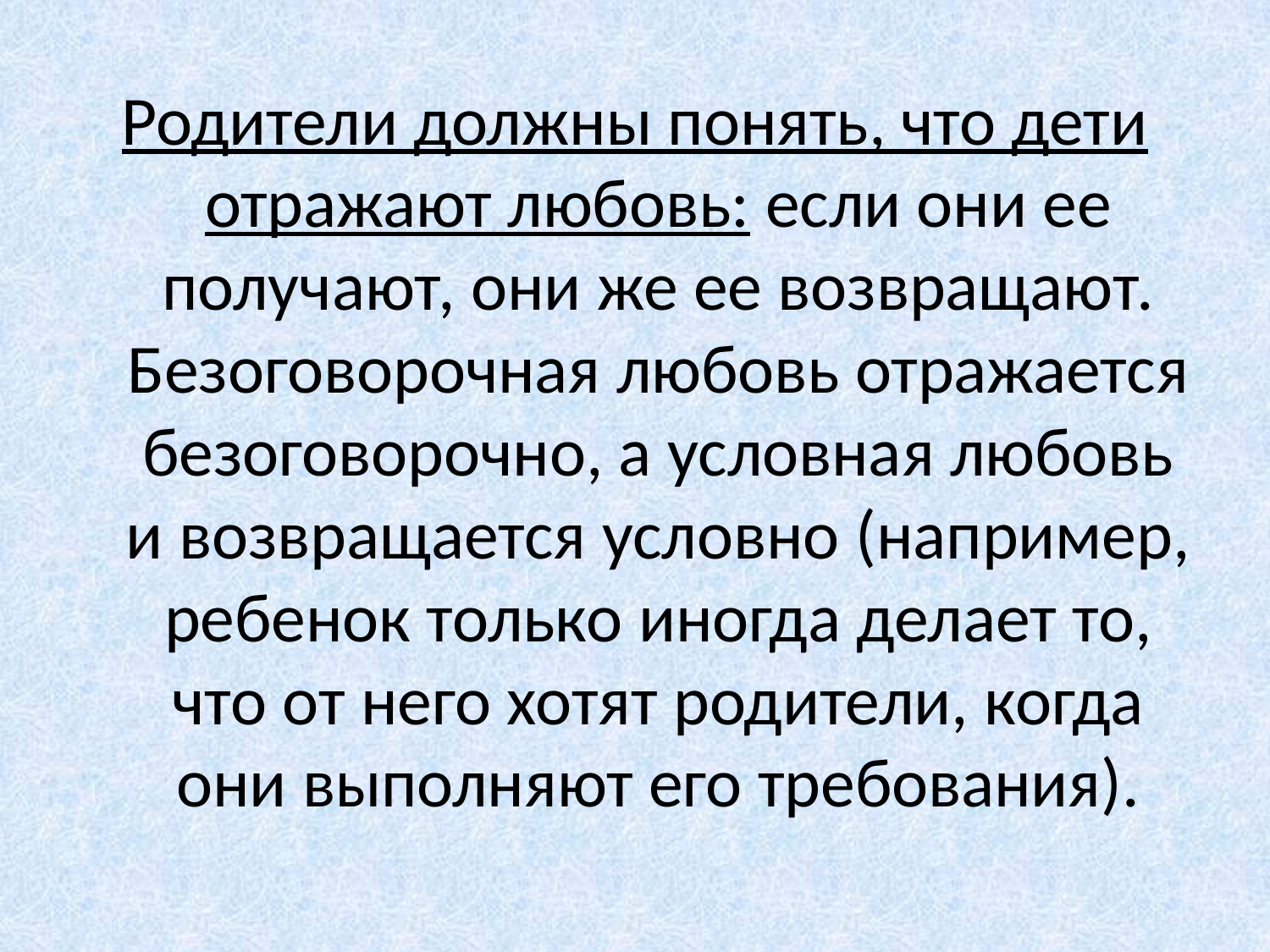

Родители должны понять, что дети отражают любовь: если они ее получают, они же ее возвращают. Безоговорочная любовь отражается безоговорочно, а условная любовь и возвращается условно (например, ребенок только иногда делает то, что от него хотят родители, когда они выполняют его требования).